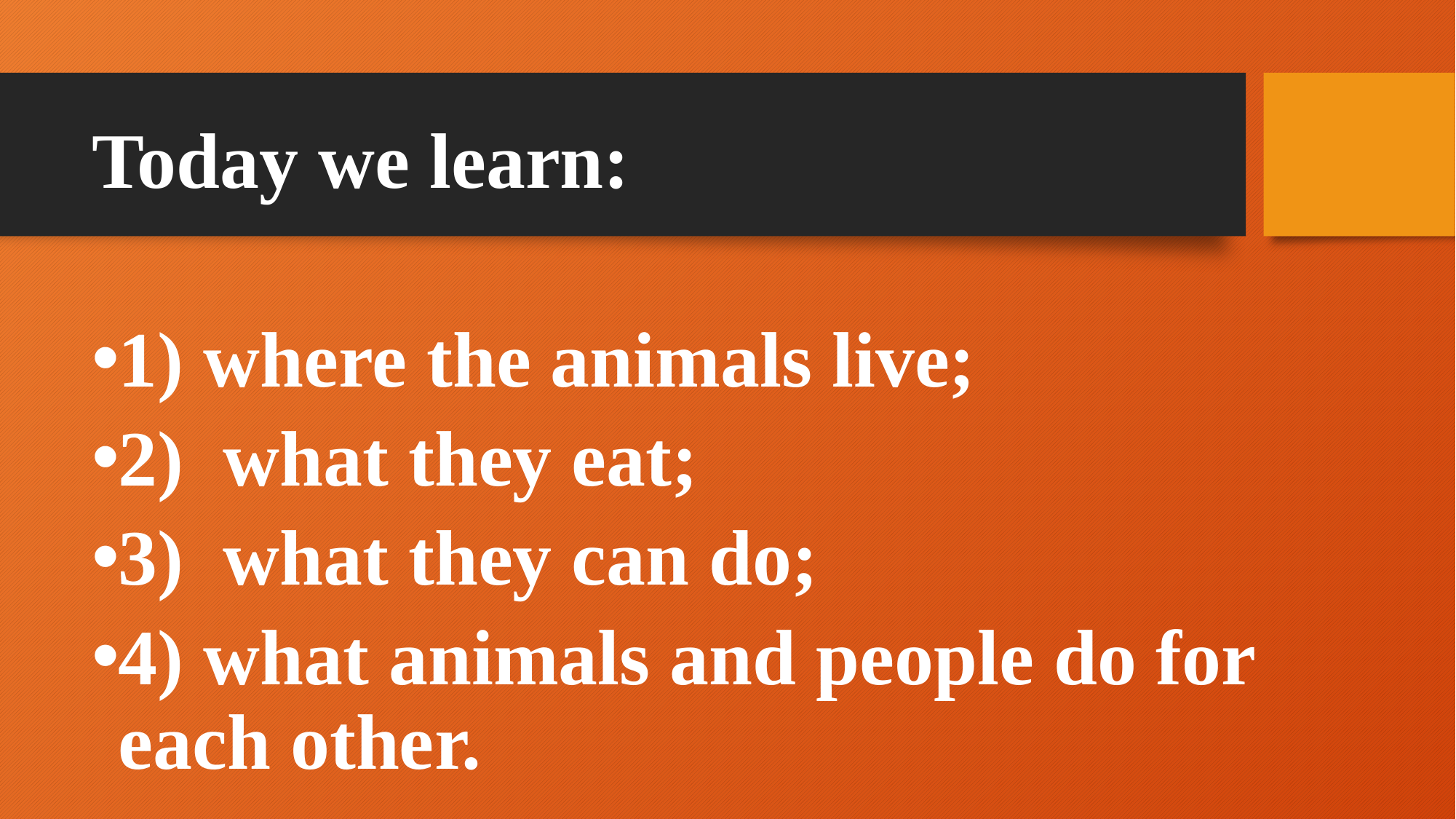

#
Today we learn:

1) where the animals live;
2)  what they eat;
3)  what they can do;
4) what animals and people do for each other.